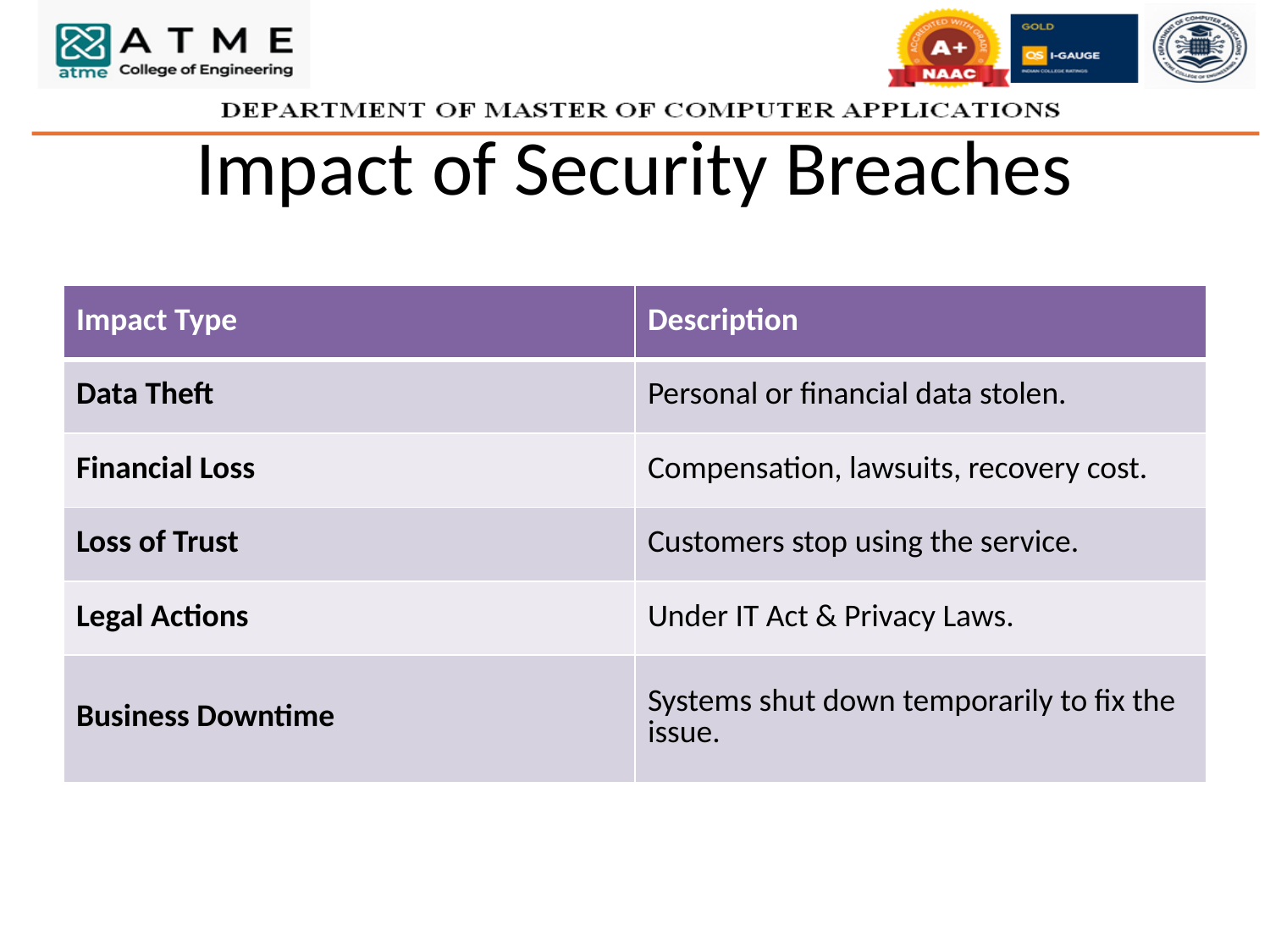

# Impact of Security Breaches
| Impact Type | Description |
| --- | --- |
| Data Theft | Personal or financial data stolen. |
| Financial Loss | Compensation, lawsuits, recovery cost. |
| Loss of Trust | Customers stop using the service. |
| Legal Actions | Under IT Act & Privacy Laws. |
| Business Downtime | Systems shut down temporarily to fix the issue. |